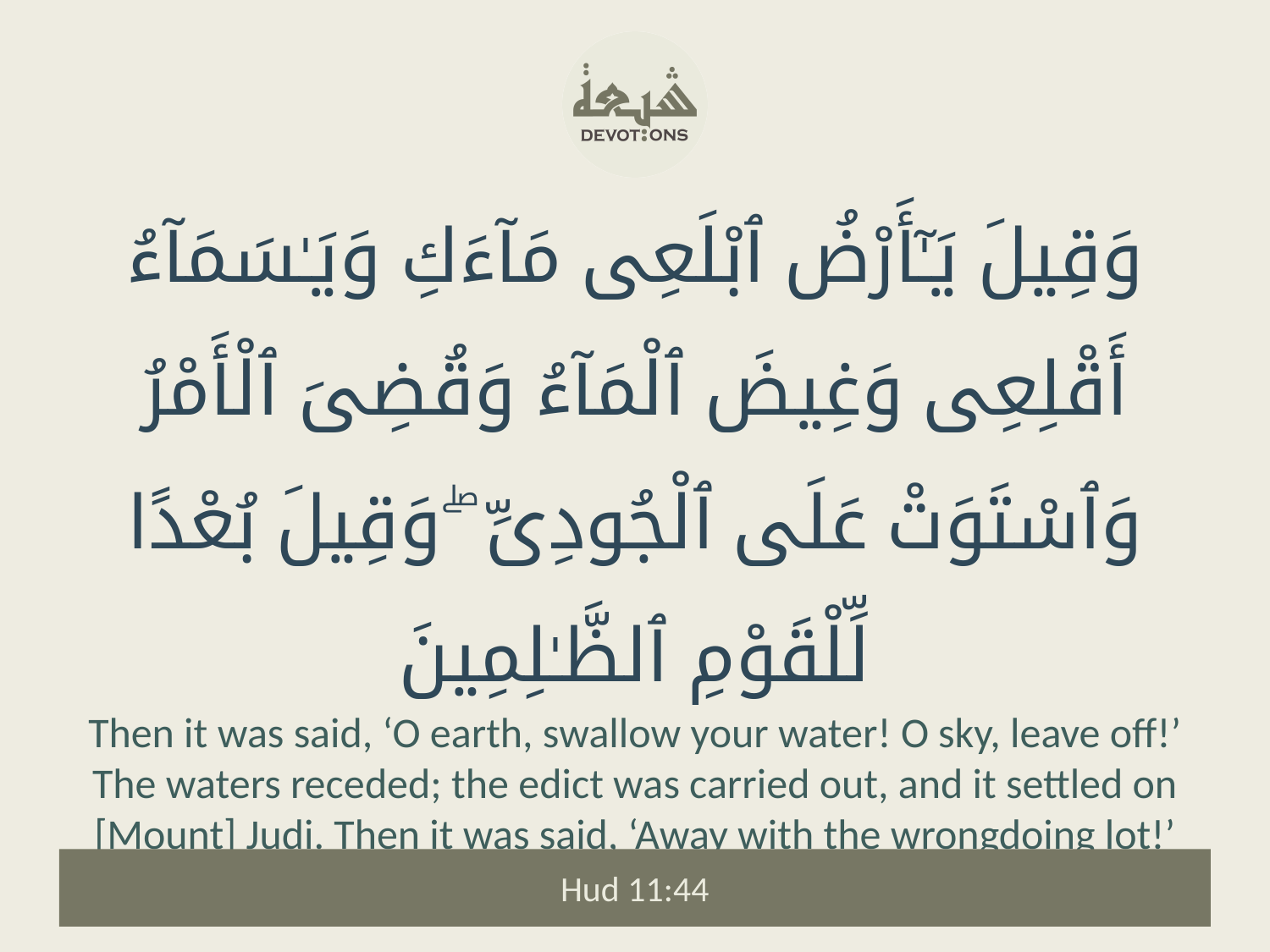

وَقِيلَ يَـٰٓأَرْضُ ٱبْلَعِى مَآءَكِ وَيَـٰسَمَآءُ أَقْلِعِى وَغِيضَ ٱلْمَآءُ وَقُضِىَ ٱلْأَمْرُ وَٱسْتَوَتْ عَلَى ٱلْجُودِىِّ ۖ وَقِيلَ بُعْدًا لِّلْقَوْمِ ٱلظَّـٰلِمِينَ
Then it was said, ‘O earth, swallow your water! O sky, leave off!’ The waters receded; the edict was carried out, and it settled on [Mount] Judi. Then it was said, ‘Away with the wrongdoing lot!’
Hud 11:44